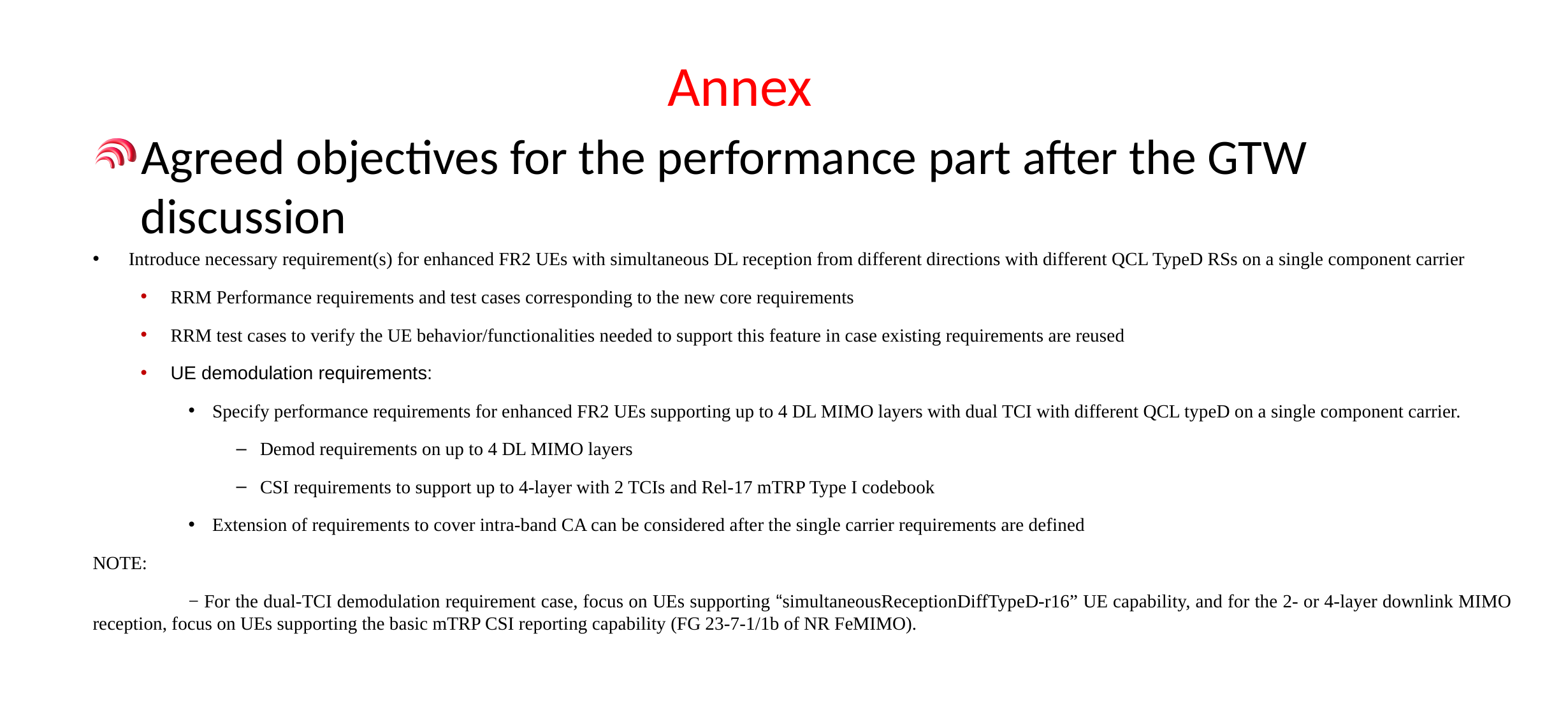

# Annex
Agreed objectives for the performance part after the GTW discussion
Introduce necessary requirement(s) for enhanced FR2 UEs with simultaneous DL reception from different directions with different QCL TypeD RSs on a single component carrier
RRM Performance requirements and test cases corresponding to the new core requirements
RRM test cases to verify the UE behavior/functionalities needed to support this feature in case existing requirements are reused
UE demodulation requirements:
Specify performance requirements for enhanced FR2 UEs supporting up to 4 DL MIMO layers with dual TCI with different QCL typeD on a single component carrier.
Demod requirements on up to 4 DL MIMO layers
CSI requirements to support up to 4-layer with 2 TCIs and Rel-17 mTRP Type I codebook
Extension of requirements to cover intra-band CA can be considered after the single carrier requirements are defined
NOTE:
	− For the dual-TCI demodulation requirement case, focus on UEs supporting “simultaneousReceptionDiffTypeD-r16” UE capability, and for the 2- or 4-layer downlink MIMO reception, focus on UEs supporting the basic mTRP CSI reporting capability (FG 23-7-1/1b of NR FeMIMO).